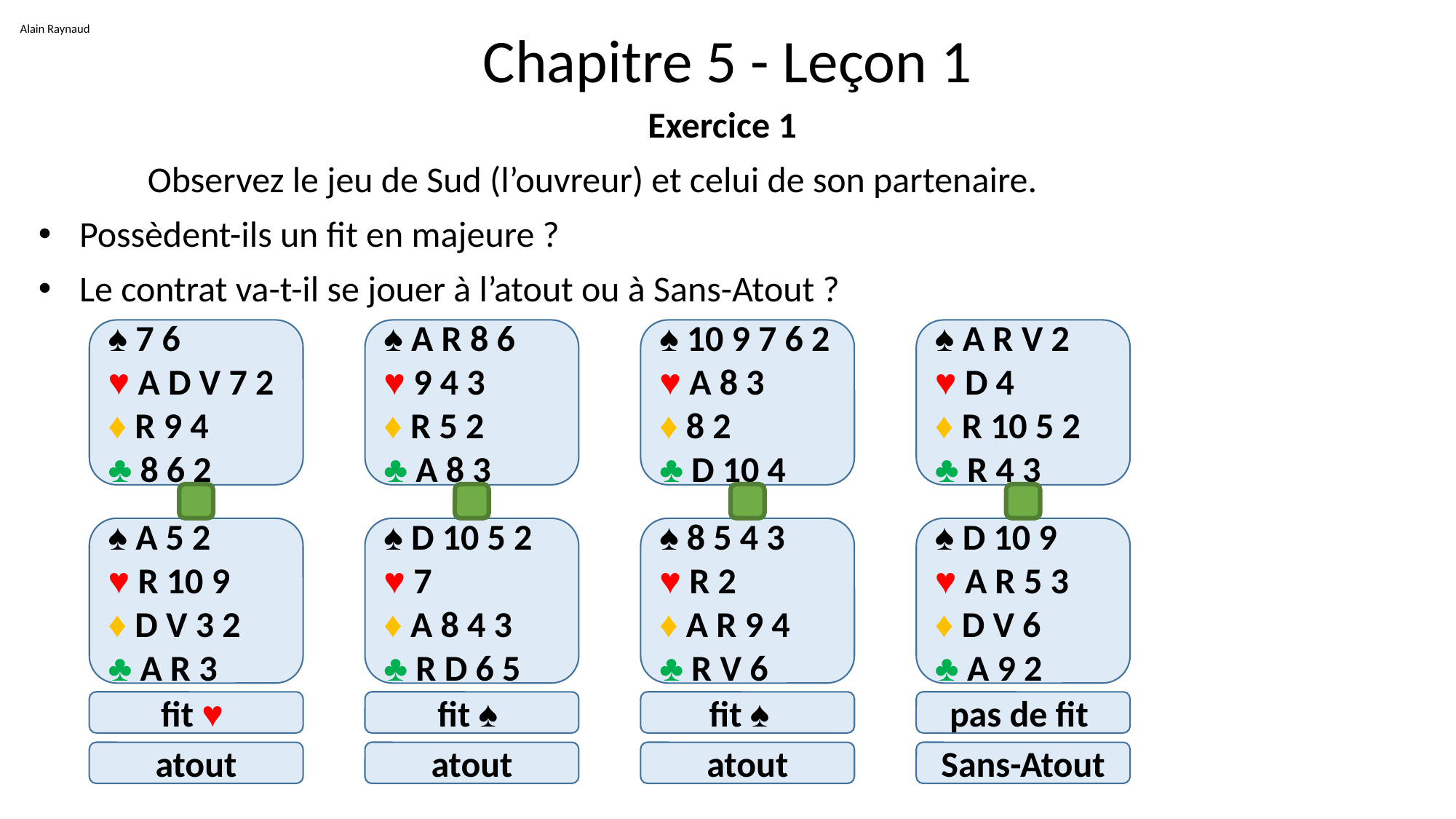

Alain Raynaud
# Chapitre 5 - Leçon 1
Exercice 1
	Observez le jeu de Sud (l’ouvreur) et celui de son partenaire.
Possèdent-ils un fit en majeure ?
Le contrat va-t-il se jouer à l’atout ou à Sans-Atout ?

♠ 7 6
♥ A D V 7 2
♦ R 9 4
♣ 8 6 2

♠ A 5 2
♥ R 10 9
♦ D V 3 2
♣ A R 3
♠ A R 8 6
♥ 9 4 3
♦ R 5 2
♣ A 8 3

♠ D 10 5 2
♥ 7
♦ A 8 4 3
♣ R D 6 5
♠ 10 9 7 6 2
♥ A 8 3
♦ 8 2
♣ D 10 4

♠ 8 5 4 3
♥ R 2
♦ A R 9 4
♣ R V 6
♠ A R V 2
♥ D 4
♦ R 10 5 2
♣ R 4 3

♠ D 10 9
♥ A R 5 3
♦ D V 6
♣ A 9 2
fit ♥
fit ♠
fit ♠
pas de fit
atout
atout
atout
Sans-Atout